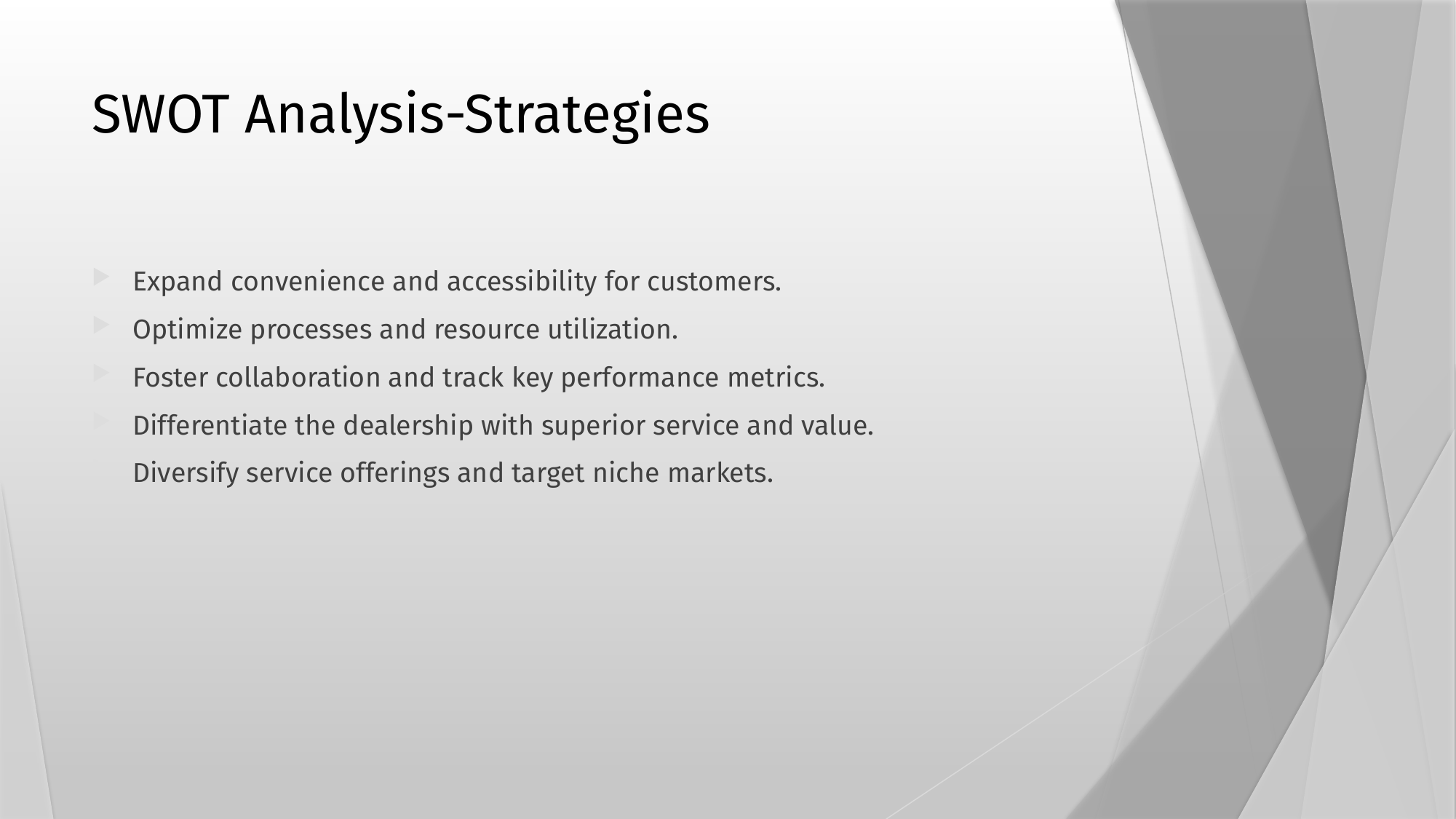

# SWOT Analysis-Strategies
Expand convenience and accessibility for customers.
Optimize processes and resource utilization.
Foster collaboration and track key performance metrics.
Differentiate the dealership with superior service and value.
Diversify service offerings and target niche markets.